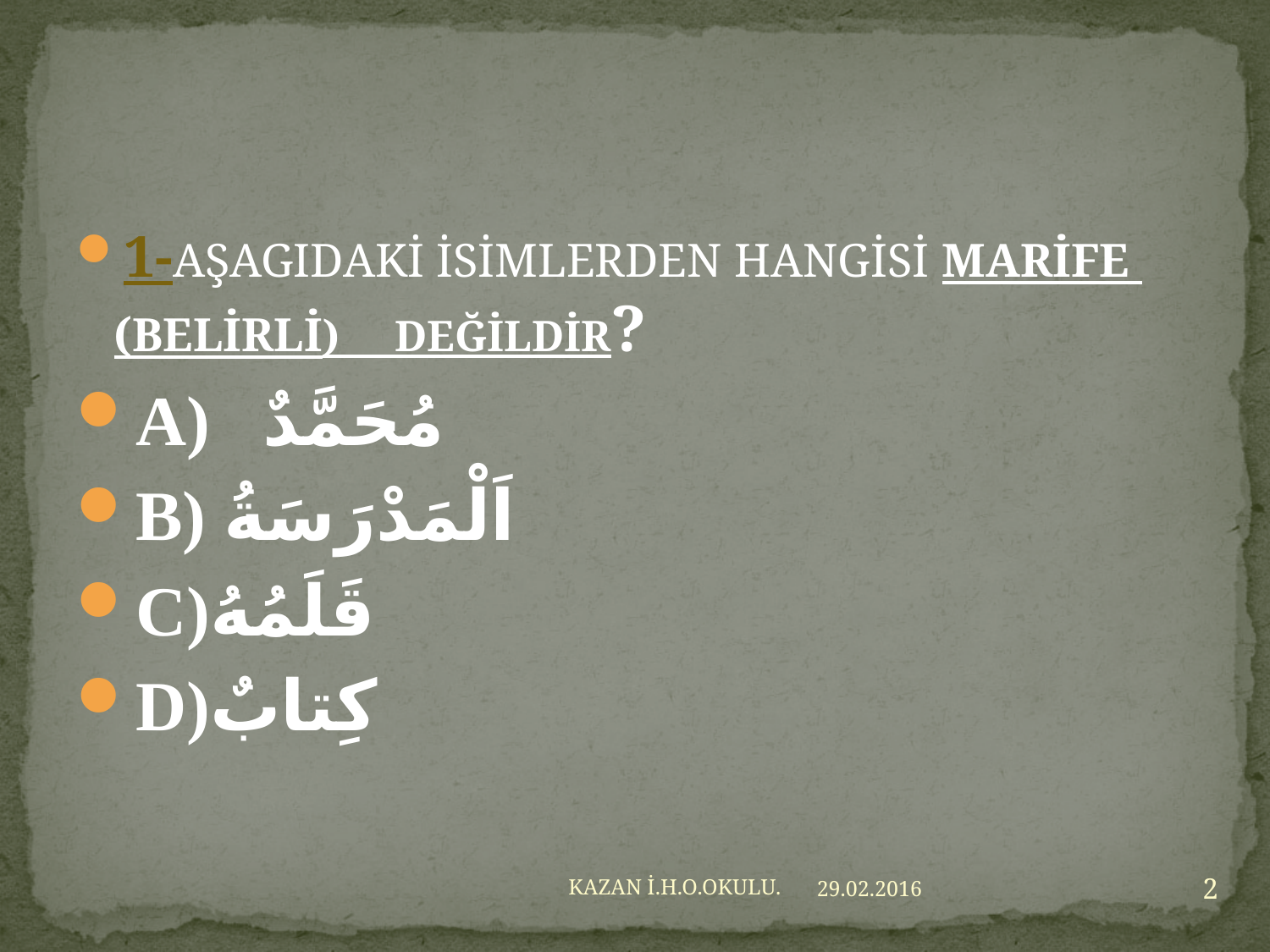

#

1-AŞAGIDAKİ İSİMLERDEN HANGİSİ MARİFE  (BELİRLİ)     DEĞİLDİR?
A)   مُحَمَّدٌ
B) اَلْمَدْرَسَةُ
C)قَلَمُهُ
D)كِتابٌ

2
KAZAN İ.H.O.OKULU.
29.02.2016